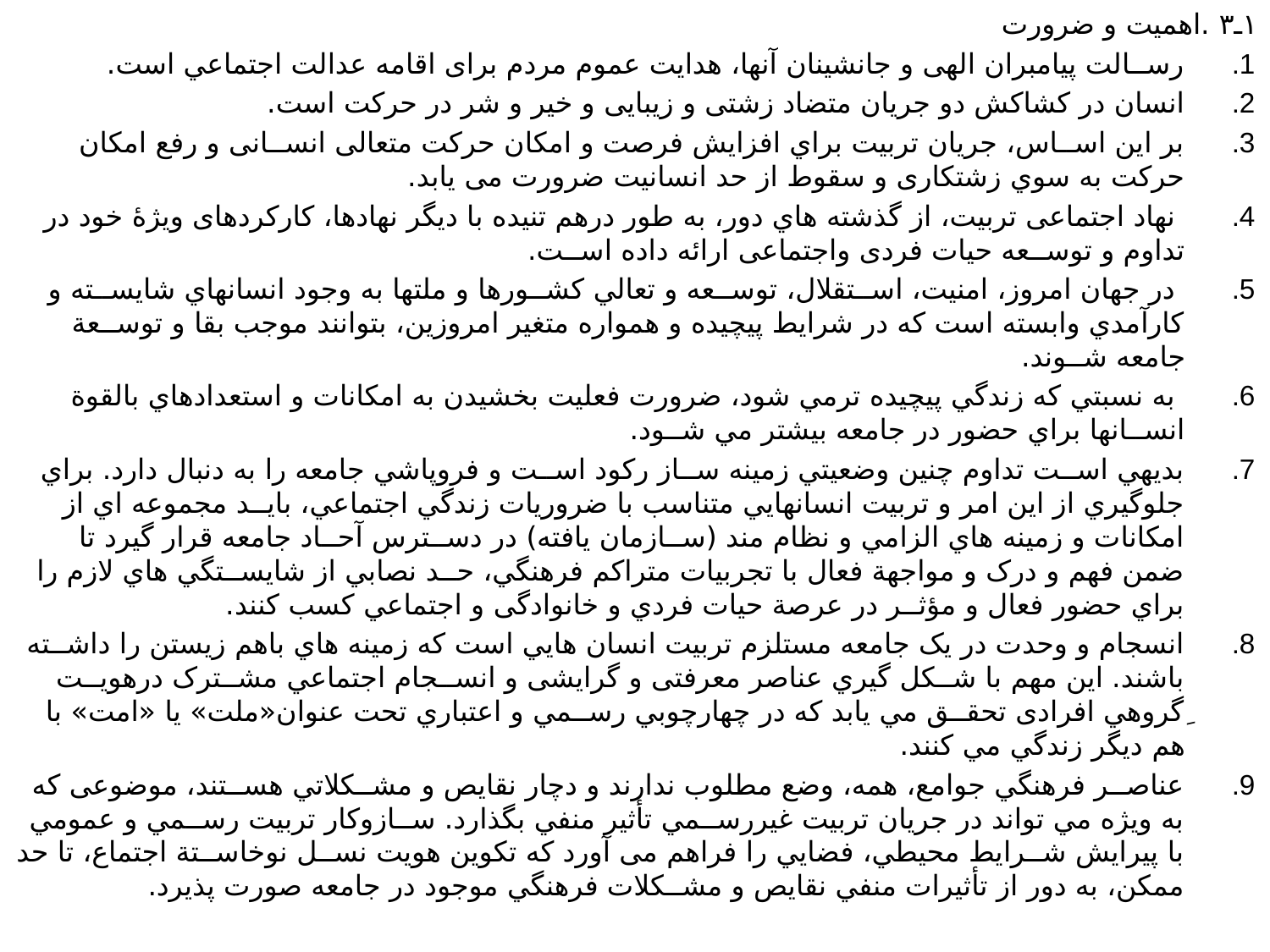

۱ـ۳ .اهميت و ضرورت
رســالت پيامبران الهی و جانشينان آنها، هدايت عموم مردم برای اقامه عدالت اجتماعي است.
انسان در کشاکش دو جريان متضاد زشتی و زيبايی و خير و شر در حرکت است.
بر اين اســاس، جريان تربيت براي افزايش فرصت و امکان حرکت متعالی انســانی و رفع امکان حرکت به سوي زشتکاری و سقوط از حد انسانيت ضرورت می يابد.
 نهاد اجتماعی تربيت، از گذشته هاي دور، به طور درهم تنيده با ديگر نهادها، کارکردهای ويژۀ خود در تداوم و توســعه حيات فردی واجتماعی ارائه داده اســت.
 در جهان امروز، امنيت، اســتقلال، توســعه و تعالي کشــورها و ملتها به وجود انسانهاي شايســته و کارآمدي وابسته است که در شرايط پيچيده و همواره متغير امروزين، بتوانند موجب بقا و توســعة جامعه شــوند.
 به نسبتي که زندگي پيچيده ترمي شود، ضرورت فعليت بخشيدن به امکانات و استعدادهاي بالقوة انســانها براي حضور در جامعه بيشتر مي شــود.
بديهي اســت تداوم چنين وضعيتي زمينه ســاز رکود اســت و فروپاشي جامعه را به دنبال دارد. براي جلوگيري از اين امر و تربيت انسانهايي متناسب با ضروريات زندگي اجتماعي، بايــد مجموعه اي از امکانات و زمينه هاي الزامي و نظام مند (ســازمان يافته) در دســترس آحــاد جامعه قرار گيرد تا ضمن فهم و درک و مواجهة فعال با تجربيات متراکم فرهنگي، حــد نصابي از شايســتگي هاي لازم را براي حضور فعال و مؤثــر در عرصة حيات فردي و خانوادگی و اجتماعي کسب کنند.
انسجام و وحدت در يک جامعه مستلزم تربيت انسان هايي است که زمينه هاي باهم زيستن را داشــته باشند. اين مهم با شــکل گيري عناصر معرفتی و گرايشی و انســجام اجتماعي مشــترک درهويــت ِگروهي افرادی تحقــق مي يابد که در چهارچوبي رســمي و اعتباري تحت عنوان«ملت» يا «امت» با هم ديگر زندگي مي کنند.
عناصــر فرهنگي جوامع، همه، وضع مطلوب ندارند و دچار نقايص و مشــکلاتي هســتند، موضوعی که به ويژه مي تواند در جريان تربيت غيررســمي تأثير منفي بگذارد. ســازوکار تربيت رســمي و عمومي با پيرايش شــرايط محيطي، فضايي را فراهم می آورد که تكوين هويت نســل نوخاســتة اجتماع، تا حد ممكن، به دور از تأثيرات منفي نقايص و مشــكلات فرهنگي موجود در جامعه صورت پذيرد.